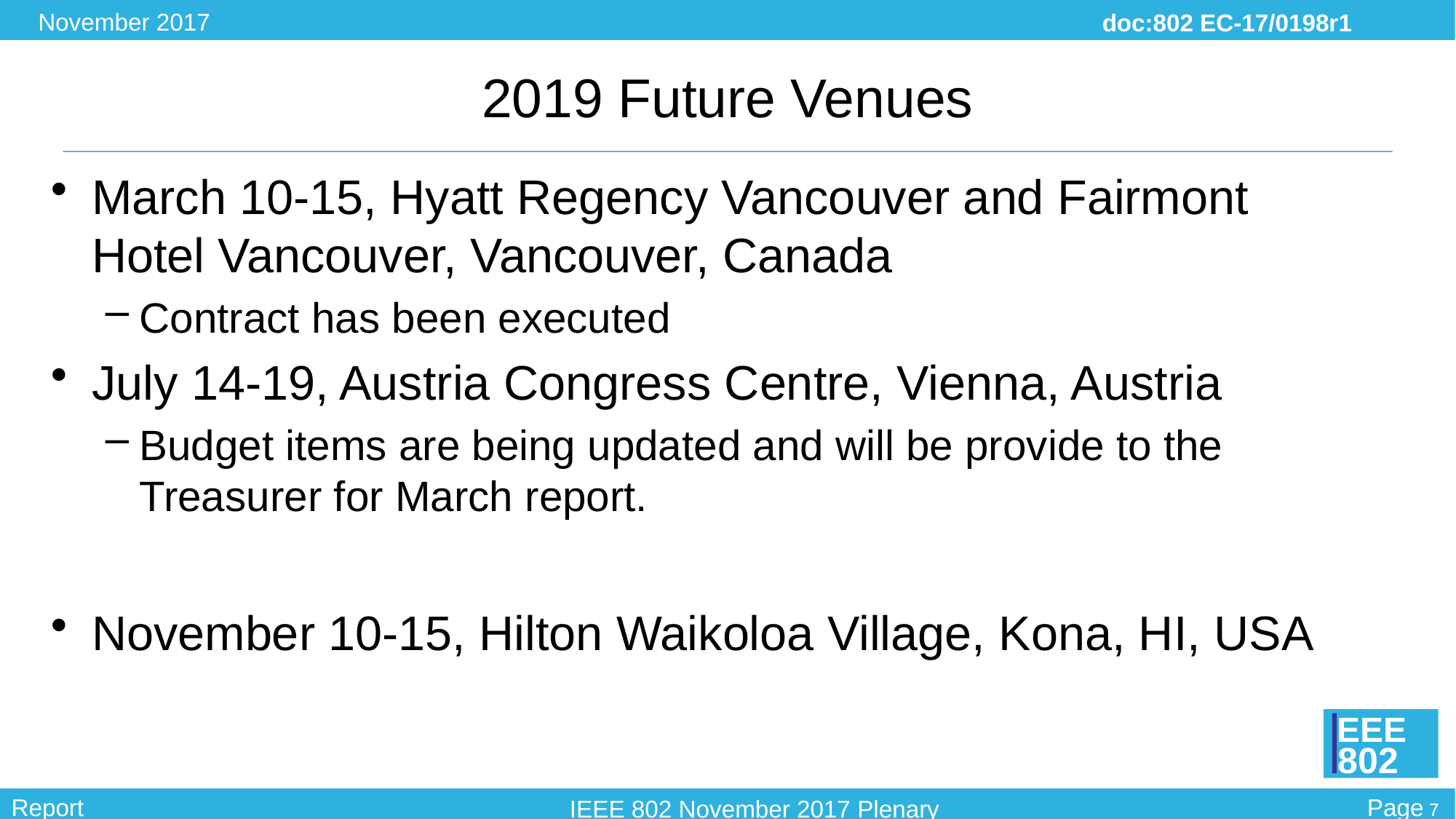

# 2019 Future Venues
March 10-15, Hyatt Regency Vancouver and Fairmont Hotel Vancouver, Vancouver, Canada
Contract has been executed
July 14-19, Austria Congress Centre, Vienna, Austria
Budget items are being updated and will be provide to the Treasurer for March report.

November 10-15, Hilton Waikoloa Village, Kona, HI, USA